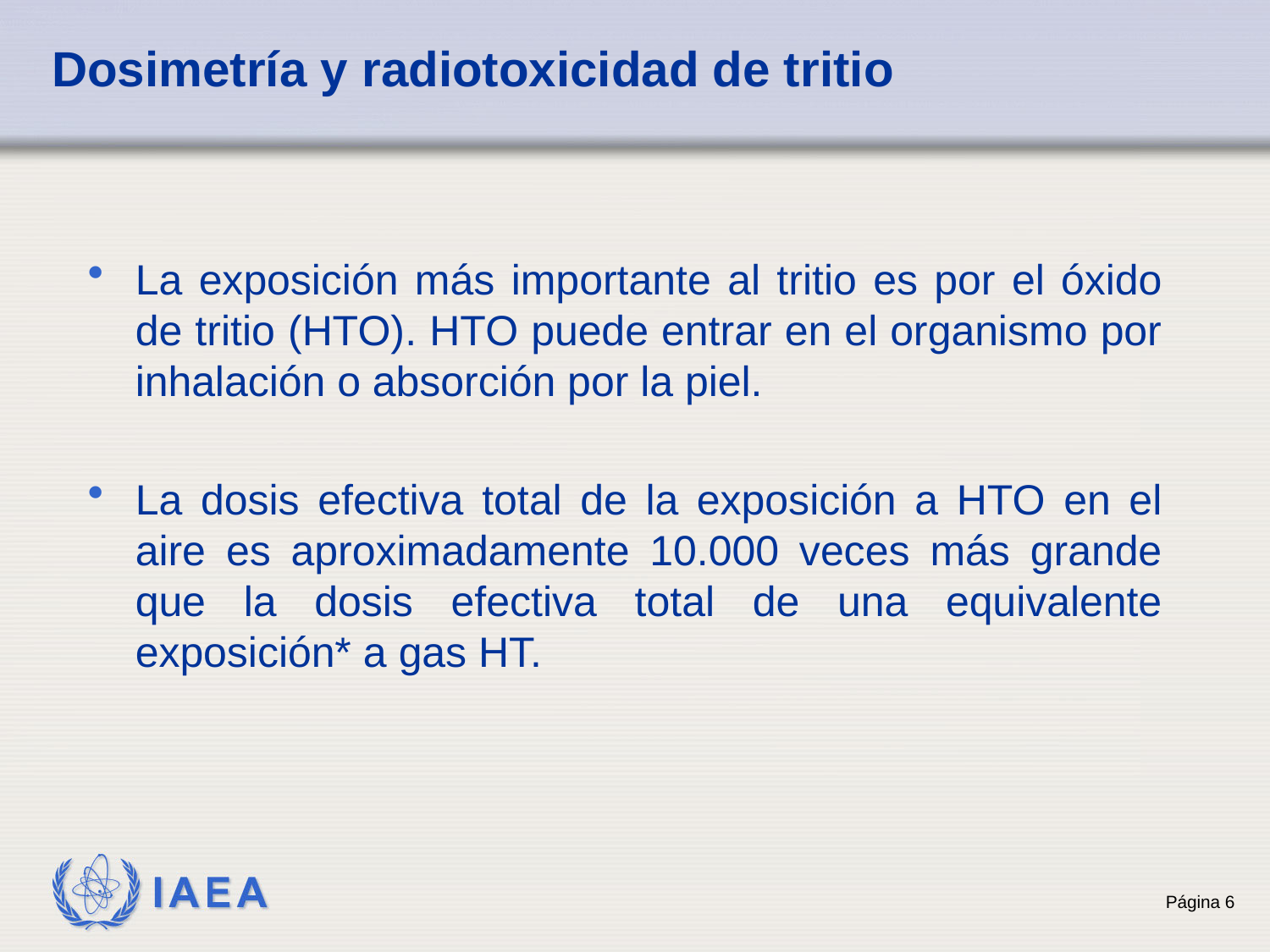

# Dosimetría y radiotoxicidad de tritio
La exposición más importante al tritio es por el óxido de tritio (HTO). HTO puede entrar en el organismo por inhalación o absorción por la piel.

La dosis efectiva total de la exposición a HTO en el aire es aproximadamente 10.000 veces más grande que la dosis efectiva total de una equivalente exposición* a gas HT.
 Página 6